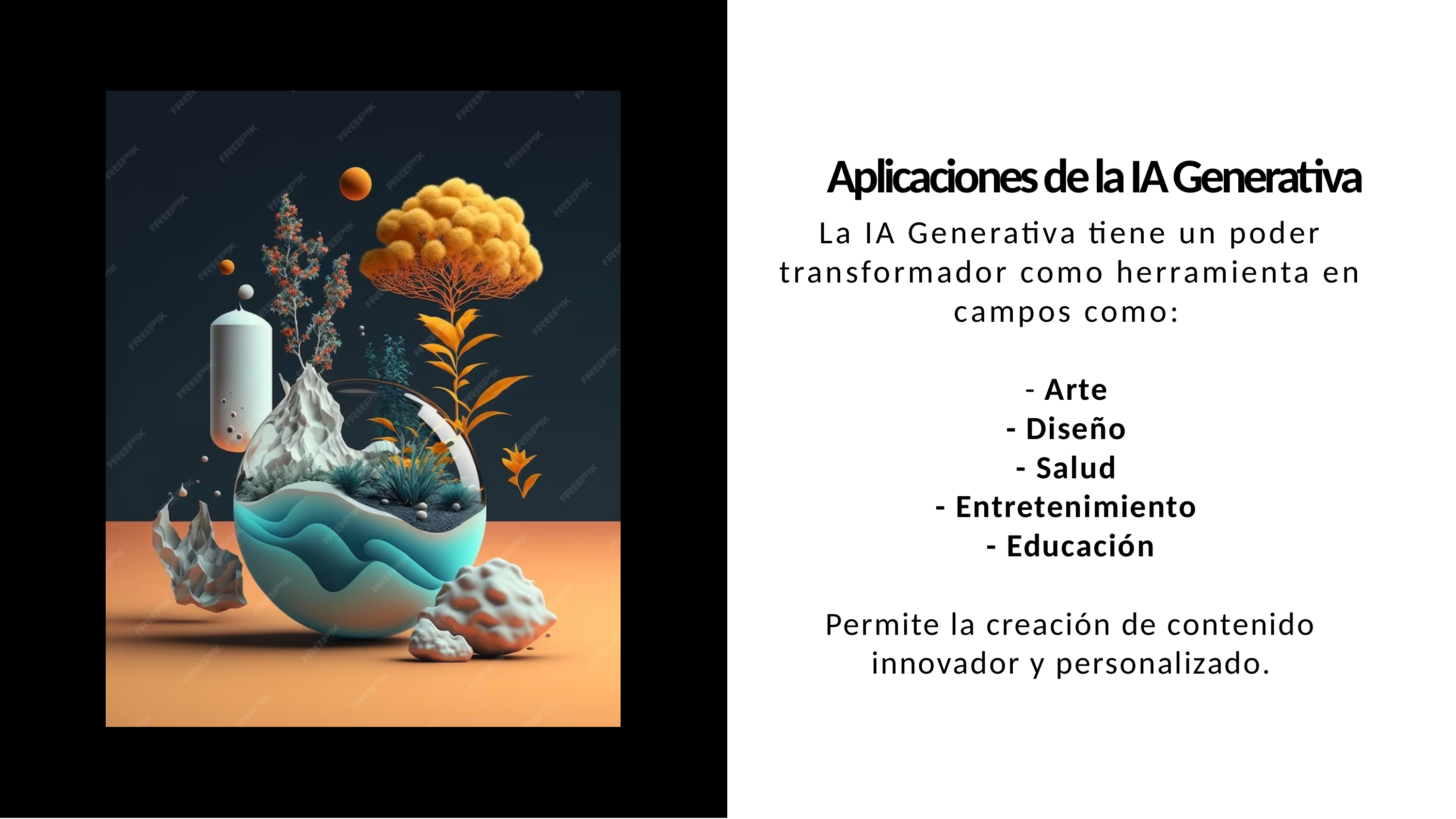

# Aplicaciones de la IA Generativa
La IA Generativa tiene un poder transformador como herramienta en campos como:
- Arte
- Diseño
- Salud
- Entretenimiento
- Educación
Permite la creación de contenido innovador y personalizado.